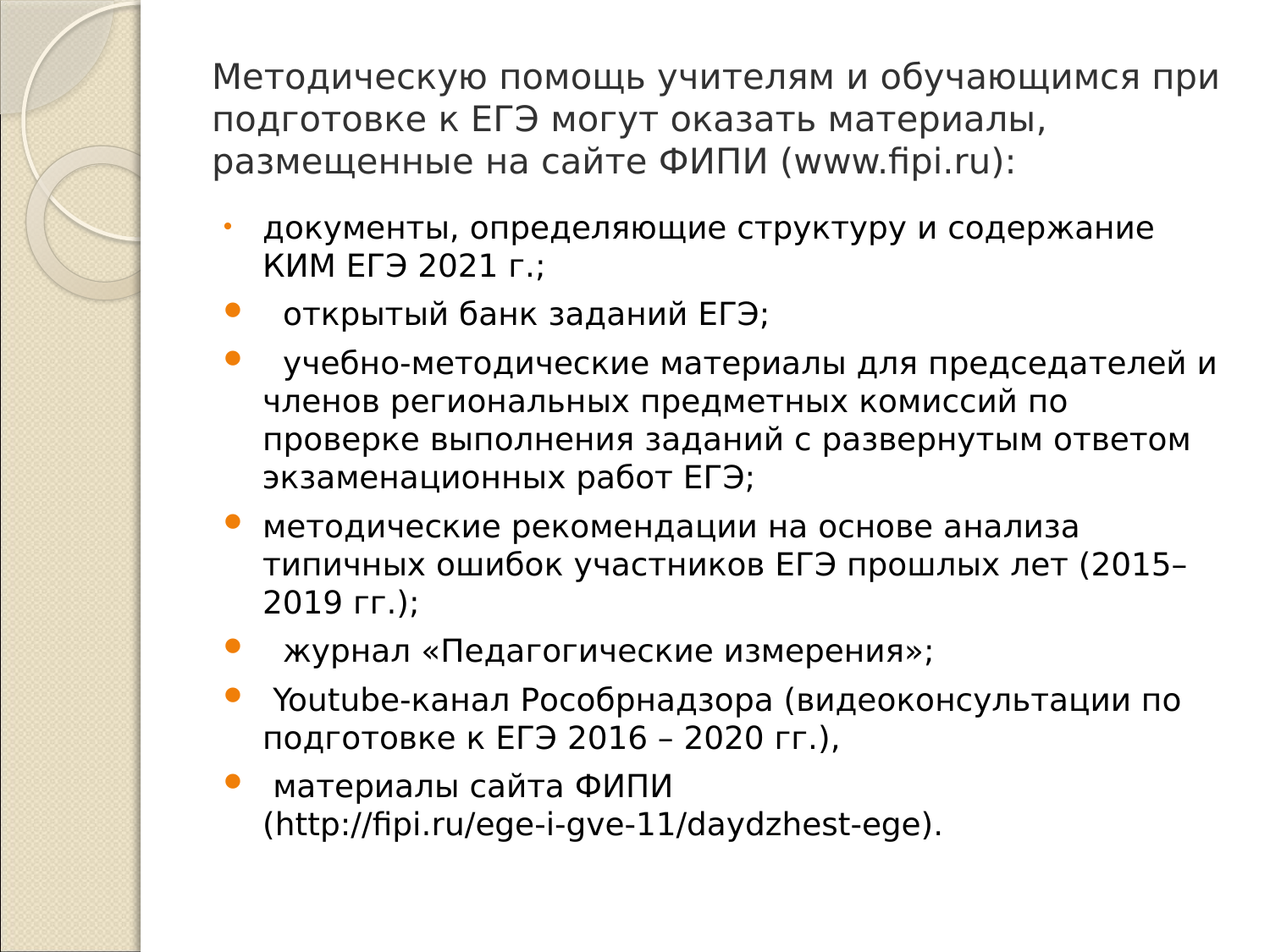

# Методическую помощь учителям и обучающимся при подготовке к ЕГЭ могут оказать материалы, размещенные на сайте ФИПИ (www.fipi.ru):
документы, определяющие структуру и содержание КИМ ЕГЭ 2021 г.;
  открытый банк заданий ЕГЭ;
  учебно-методические материалы для председателей и членов региональных предметных комиссий по проверке выполнения заданий с развернутым ответом экзаменационных работ ЕГЭ;
методические рекомендации на основе анализа типичных ошибок участников ЕГЭ прошлых лет (2015–2019 гг.);
  журнал «Педагогические измерения»;
 Youtube-канал Рособрнадзора (видеоконсультации по подготовке к ЕГЭ 2016 – 2020 гг.),
 материалы сайта ФИПИ (http://fipi.ru/ege-i-gve-11/daydzhest-ege).